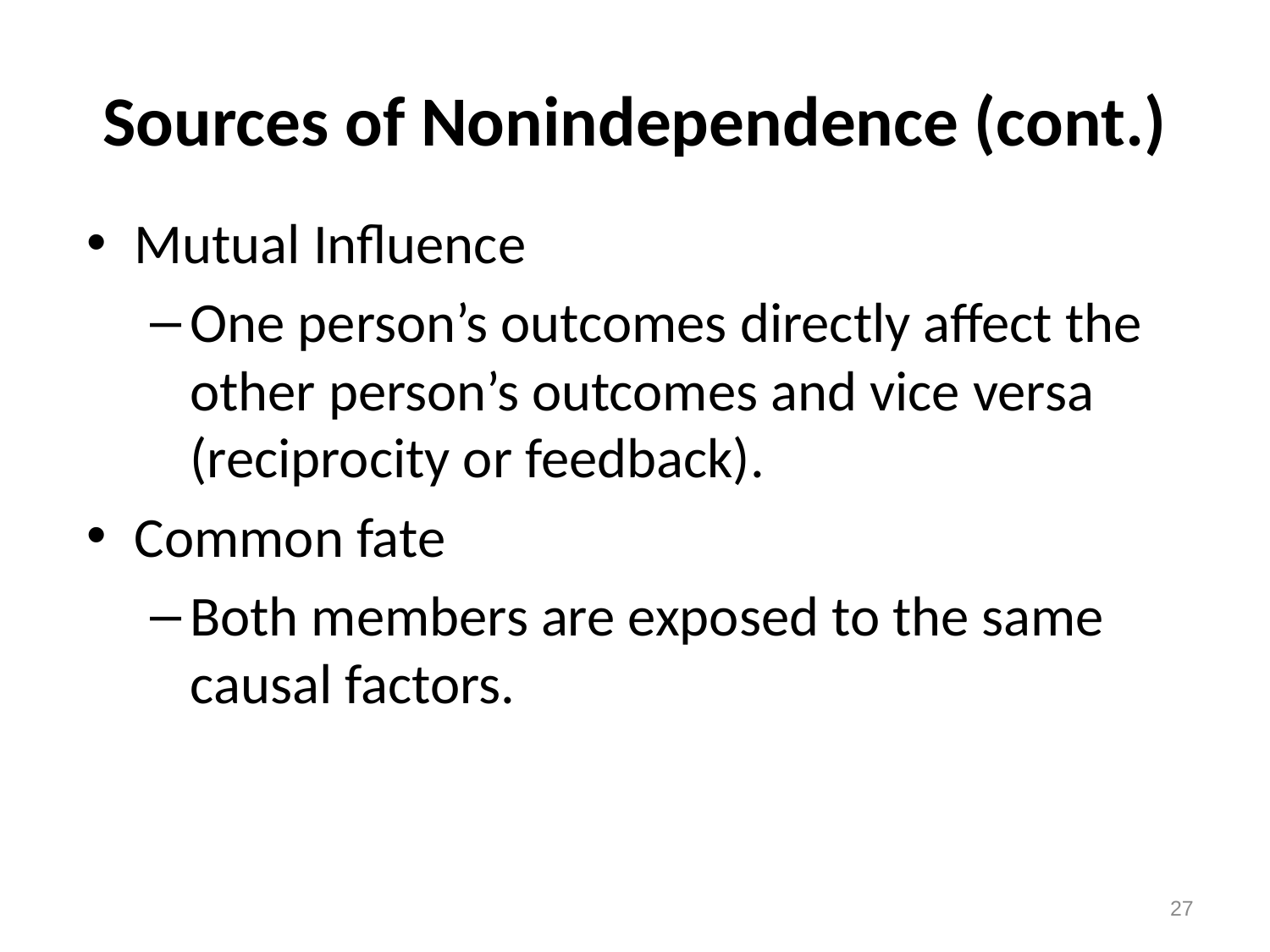

# Sources of Nonindependence (cont.)
Mutual Influence
One person’s outcomes directly affect the other person’s outcomes and vice versa (reciprocity or feedback).
Common fate
Both members are exposed to the same causal factors.

27